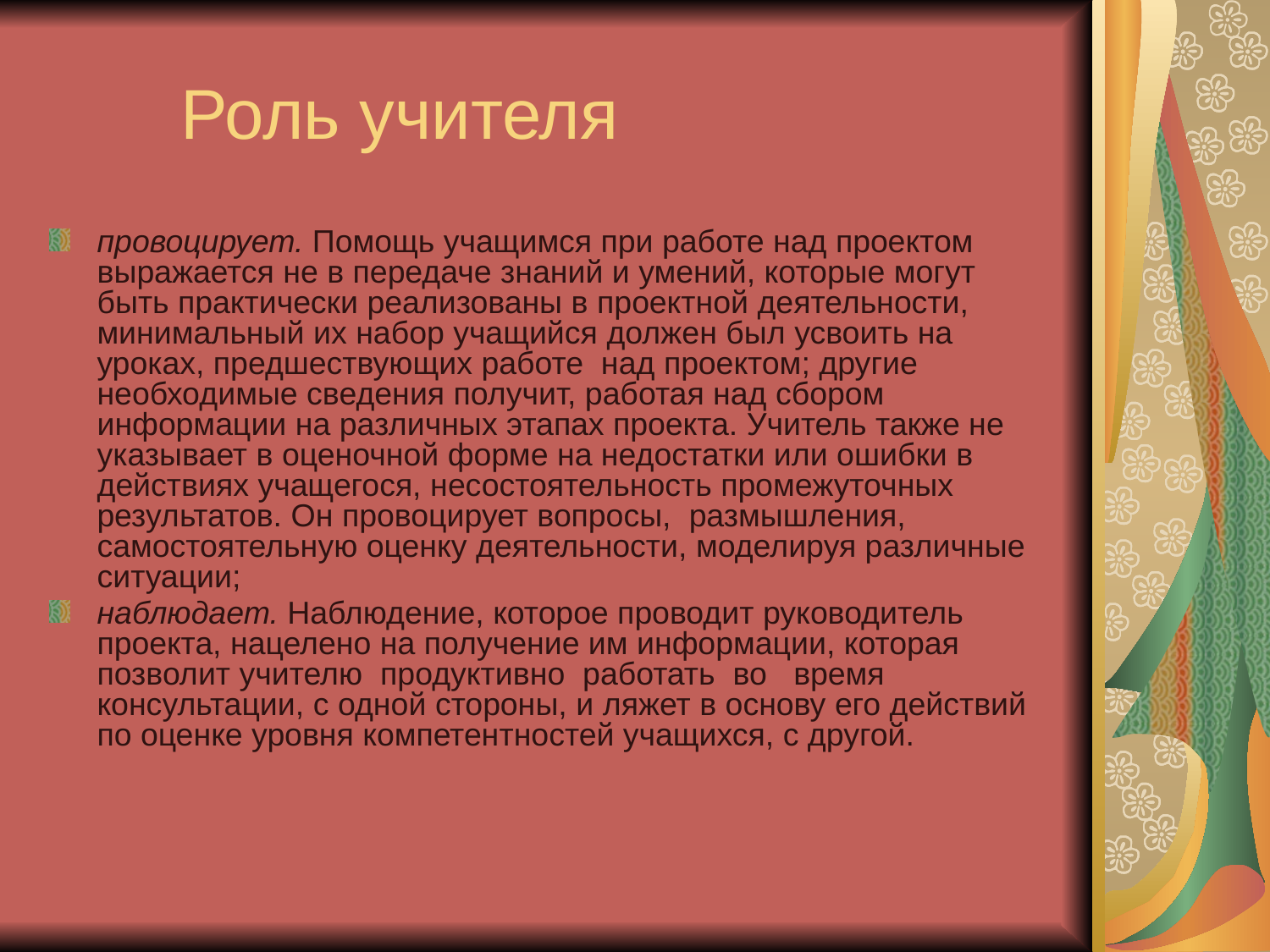

# Роль учителя
провоцирует. Помощь учащимся при работе над проектом выражается не в передаче знаний и умений, которые могут быть практически реализованы в проектной деятельности, минимальный их набор учащийся должен был усвоить на уроках, предшествующих работе  над проектом; другие  необходимые сведения получит, работая над сбором информации на различных этапах проекта. Учитель также не указывает в оценочной форме на недостатки или ошибки в действиях учащегося, несостоятельность промежуточных результатов. Он провоцирует вопросы,  размышления,  самостоятельную оценку деятельности, моделируя различные ситуации;
наблюдает. Наблюдение, которое проводит руководитель проекта, нацелено на получение им информации, которая позволит учителю  продуктивно  работать  во   время   консультации, с одной стороны, и ляжет в основу его действий по оценке уровня компетентностей учащихся, с другой.